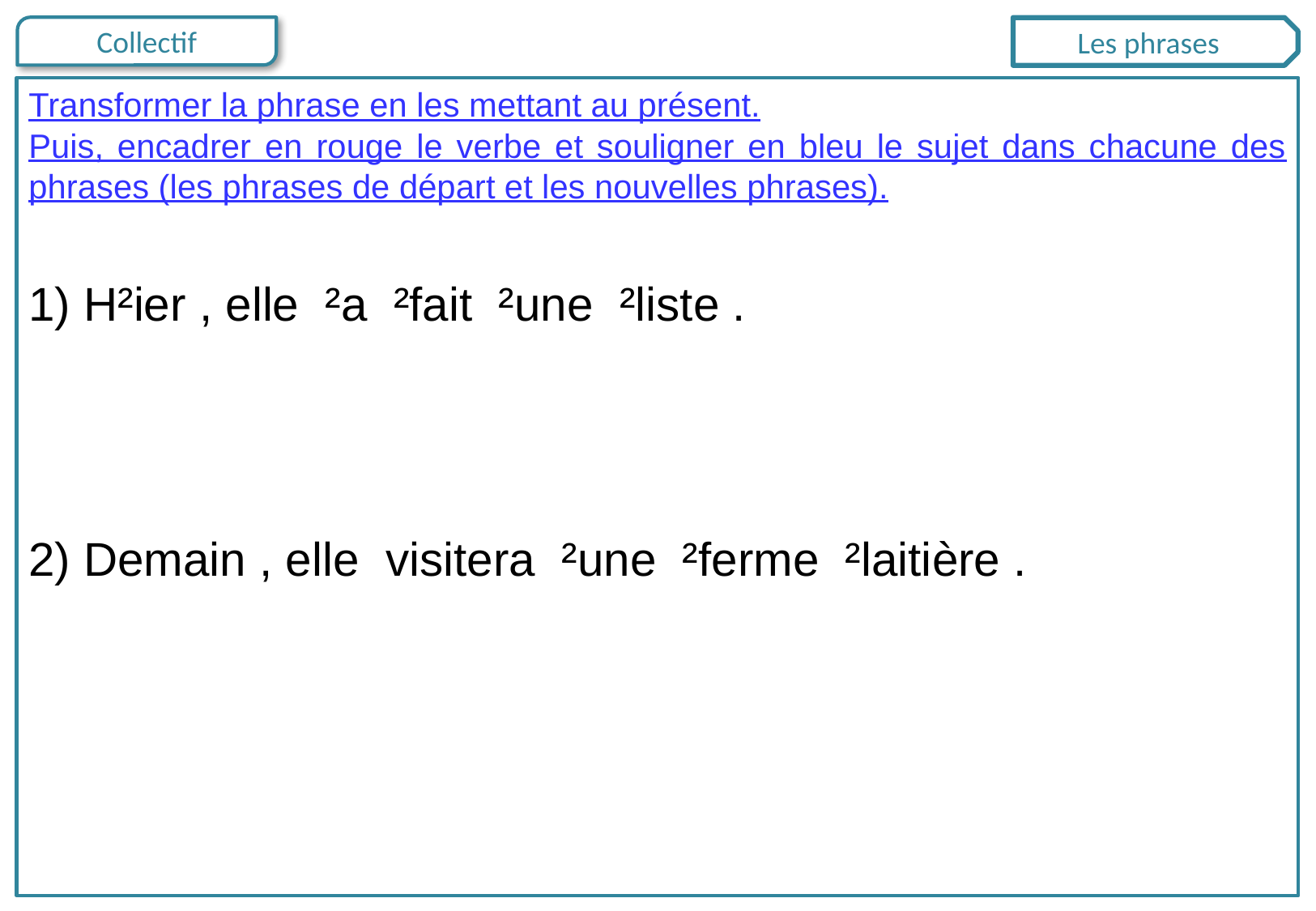

Les phrases
Transformer la phrase en les mettant au présent.
Puis, encadrer en rouge le verbe et souligner en bleu le sujet dans chacune des phrases (les phrases de départ et les nouvelles phrases).

1) H²ier , elle  ²a  ²fait  ²une  ²liste .

2) Demain , elle  visitera  ²une  ²ferme  ²laitière .